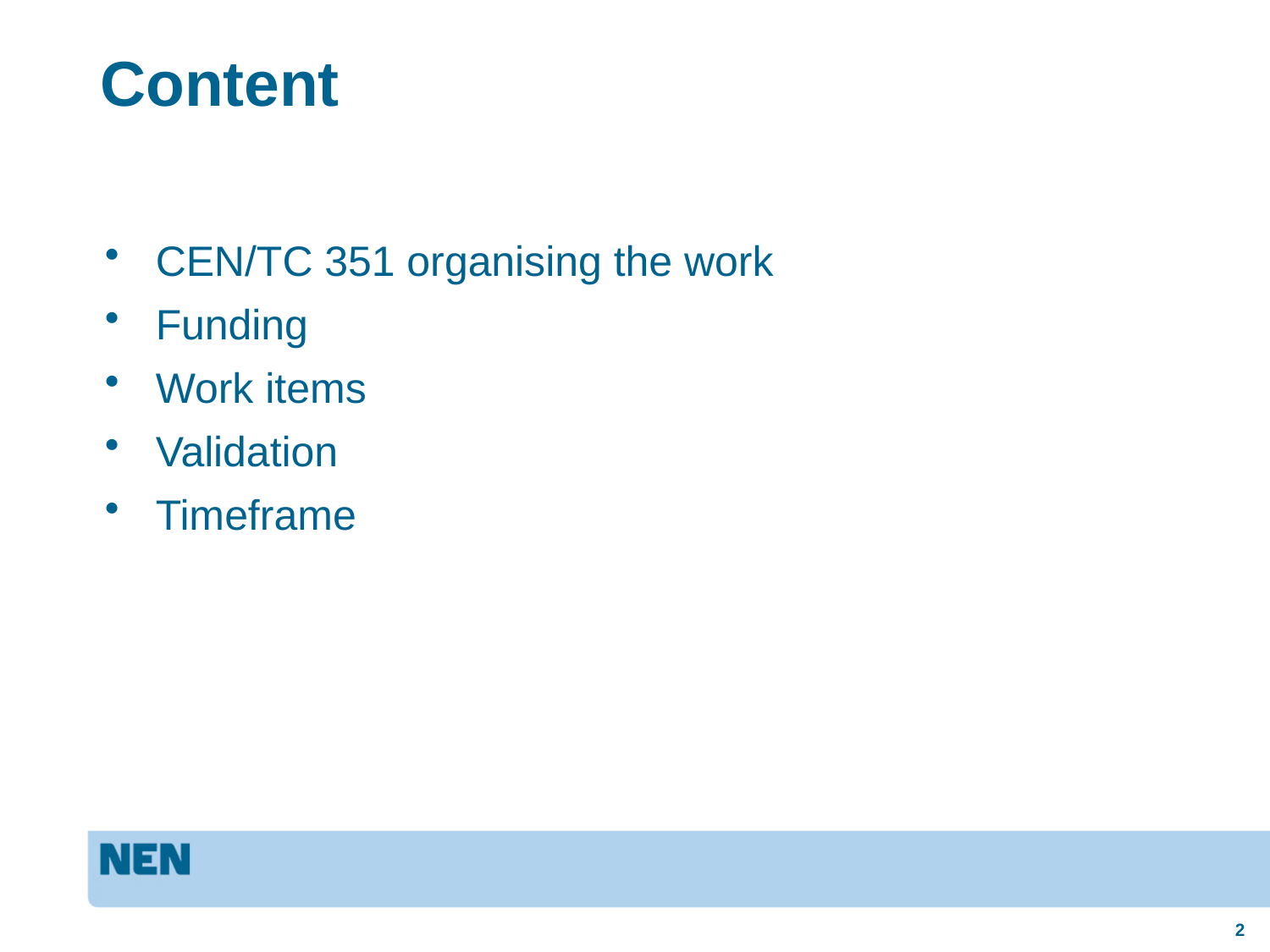

# Content
CEN/TC 351 organising the work
Funding
Work items
Validation
Timeframe

2

18 September 2012